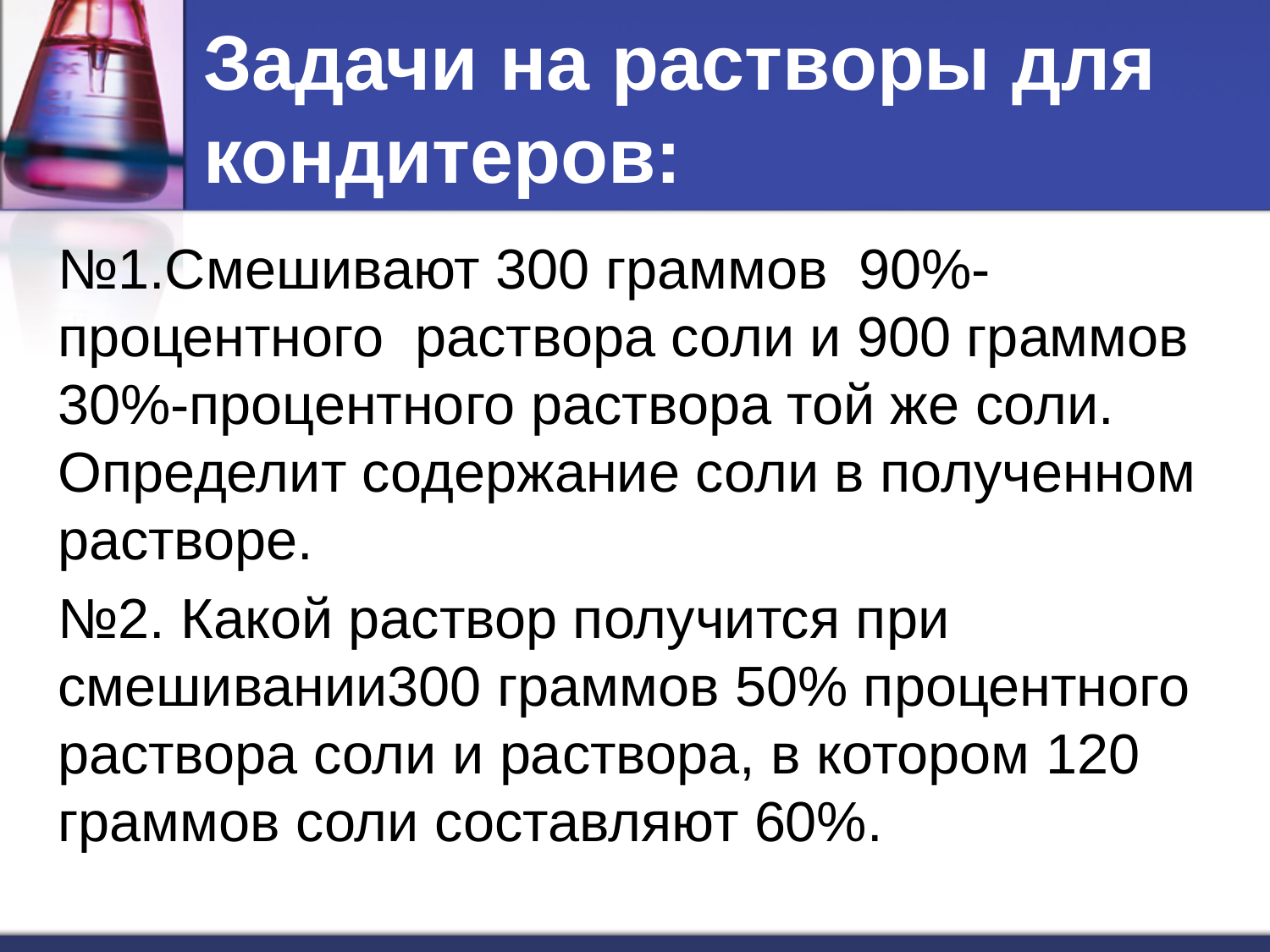

# Задачи на растворы для кондитеров:
№1.Смешивают 300 граммов  90%-процентного  раствора соли и 900 граммов 30%-процентного раствора той же соли. Определит содержание соли в полученном растворе.
№2. Какой раствор получится при смешивании300 граммов 50% процентного раствора соли и раствора, в котором 120 граммов соли составляют 60%.